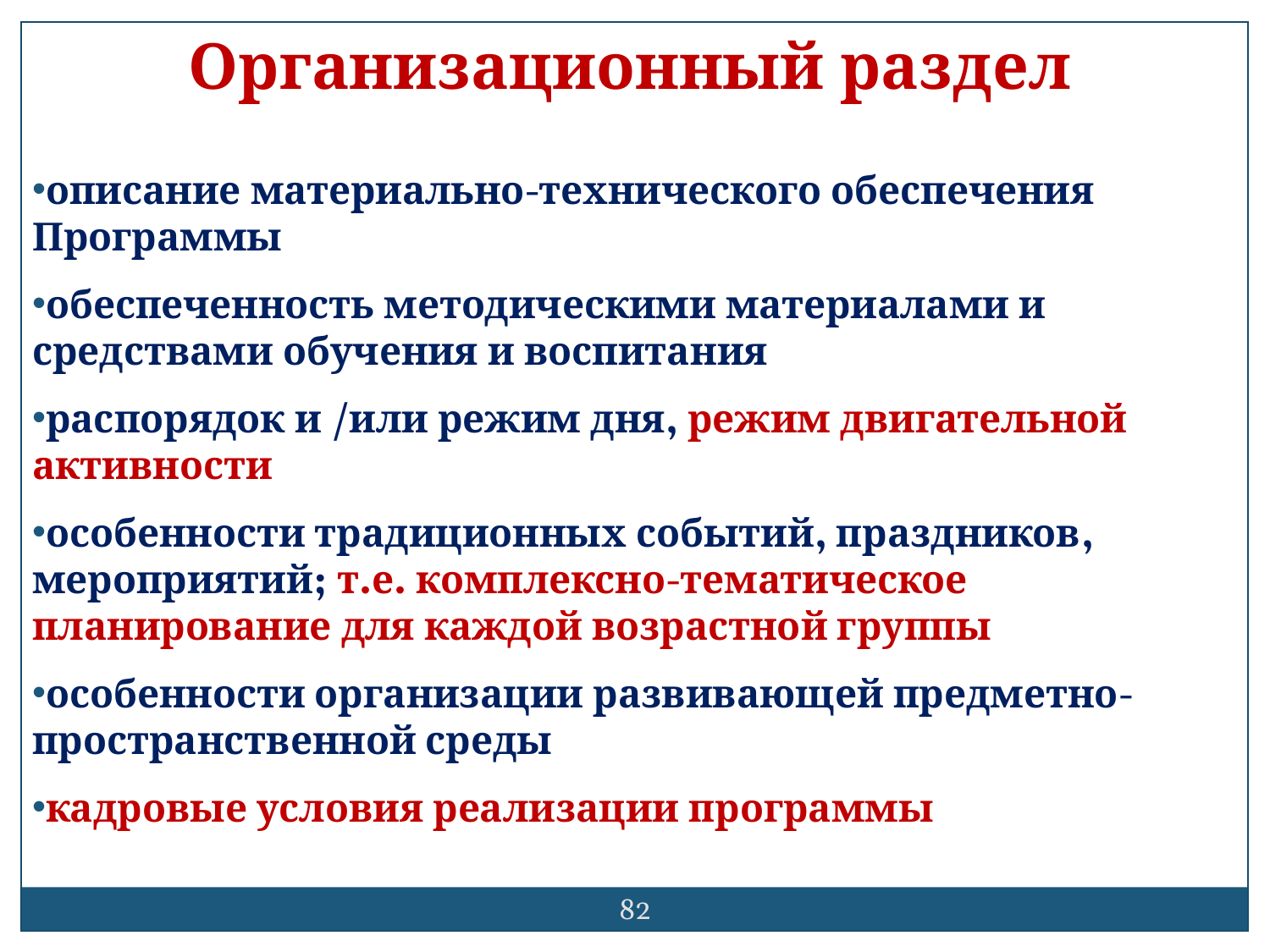

Организационный раздел
описание материально-технического обеспечения Программы
обеспеченность методическими материалами и средствами обучения и воспитания
распорядок и /или режим дня, режим двигательной активности
особенности традиционных событий, праздников, мероприятий; т.е. комплексно-тематическое планирование для каждой возрастной группы
особенности организации развивающей предметно-пространственной среды
кадровые условия реализации программы
82